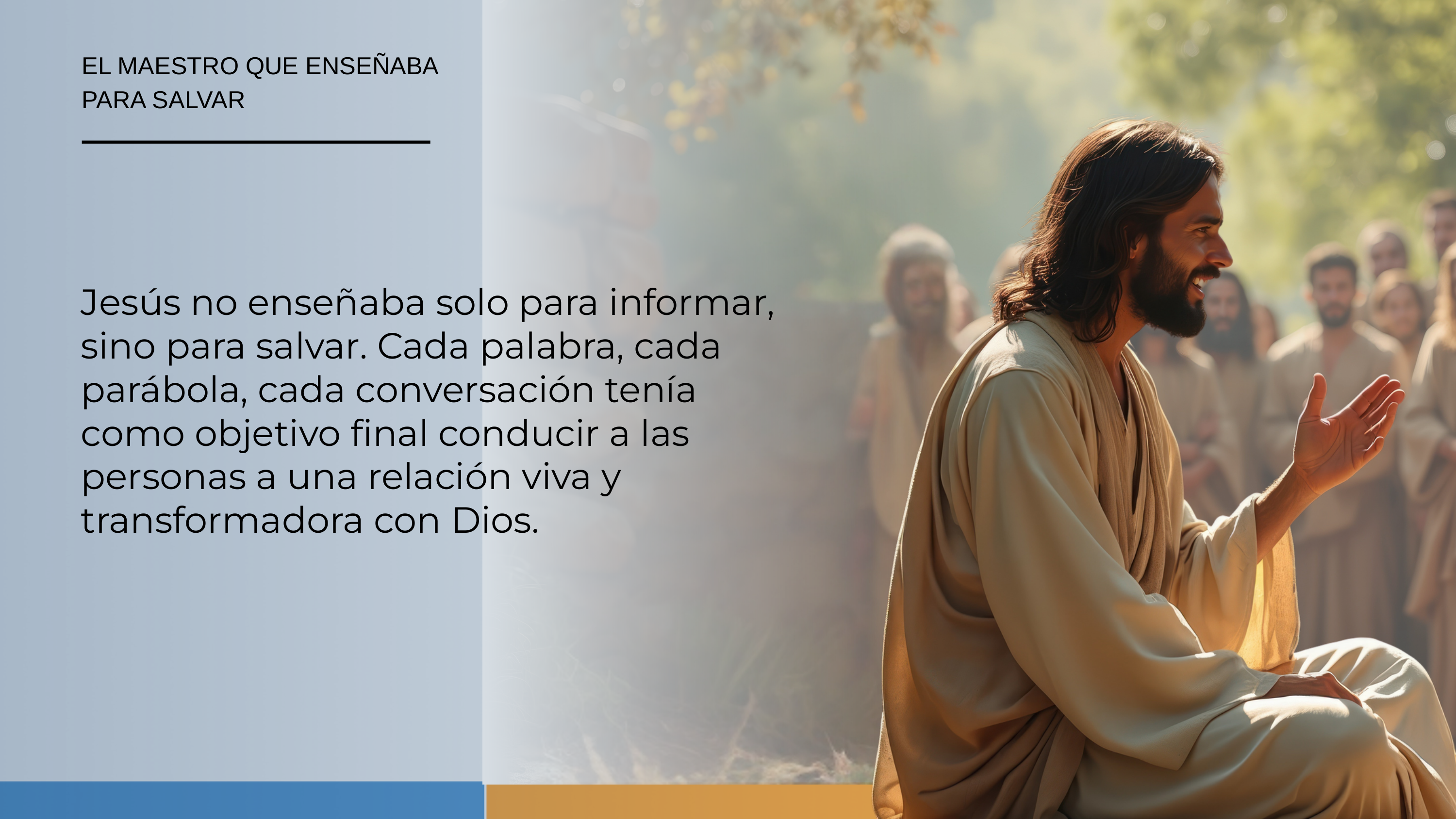

EL MAESTRO QUE ENSEÑABA
PARA SALVAR

Jesús no enseñaba solo para informar, sino para salvar. Cada palabra, cada parábola, cada conversación tenía como objetivo final conducir a las personas a una relación viva y transformadora con Dios.